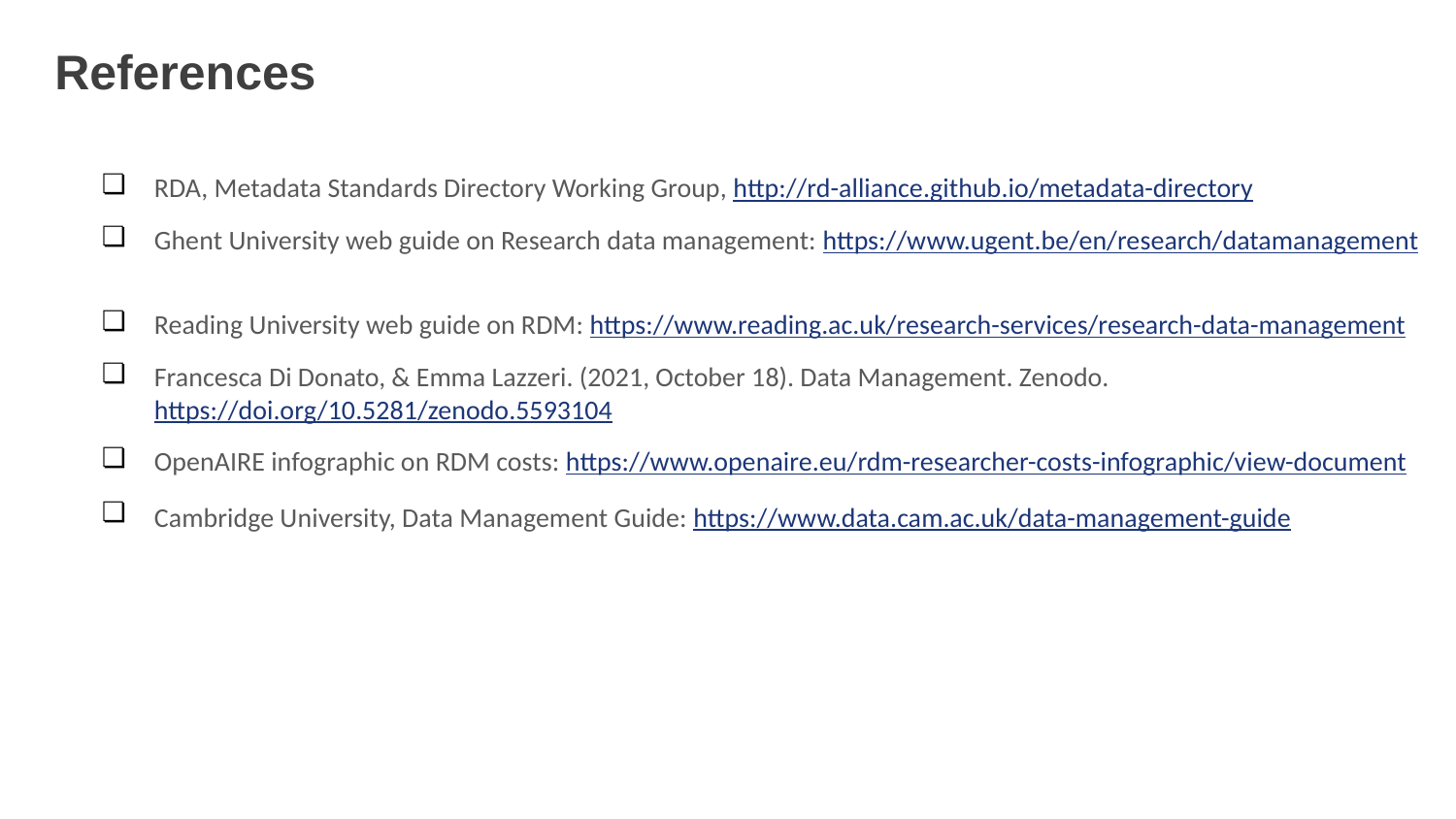

# References
RDA, Metadata Standards Directory Working Group, http://rd-alliance.github.io/metadata-directory
Ghent University web guide on Research data management: https://www.ugent.be/en/research/datamanagement
Reading University web guide on RDM: https://www.reading.ac.uk/research-services/research-data-management
Francesca Di Donato, & Emma Lazzeri. (2021, October 18). Data Management. Zenodo. https://doi.org/10.5281/zenodo.5593104
OpenAIRE infographic on RDM costs: https://www.openaire.eu/rdm-researcher-costs-infographic/view-document
Cambridge University, Data Management Guide: https://www.data.cam.ac.uk/data-management-guide